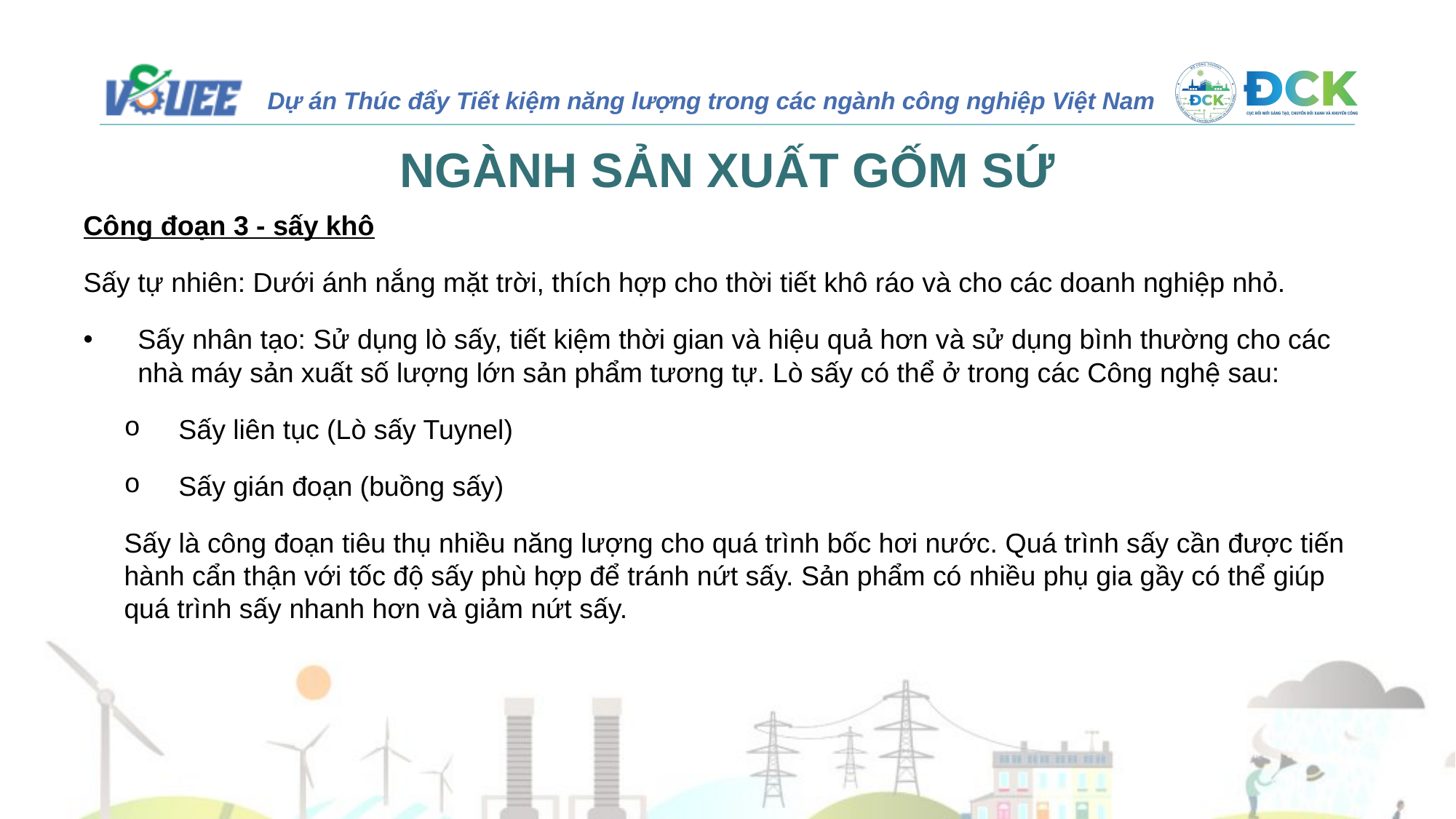

NGÀNH SẢN XUẤT GỐM SỨ
Công đoạn 3 - sấy khô
Sấy tự nhiên: Dưới ánh nắng mặt trời, thích hợp cho thời tiết khô ráo và cho các doanh nghiệp nhỏ.
Sấy nhân tạo: Sử dụng lò sấy, tiết kiệm thời gian và hiệu quả hơn và sử dụng bình thường cho các nhà máy sản xuất số lượng lớn sản phẩm tương tự. Lò sấy có thể ở trong các Công nghệ sau:
Sấy liên tục (Lò sấy Tuynel)
Sấy gián đoạn (buồng sấy)
Sấy là công đoạn tiêu thụ nhiều năng lượng cho quá trình bốc hơi nước. Quá trình sấy cần được tiến hành cẩn thận với tốc độ sấy phù hợp để tránh nứt sấy. Sản phẩm có nhiều phụ gia gầy có thể giúp quá trình sấy nhanh hơn và giảm nứt sấy.